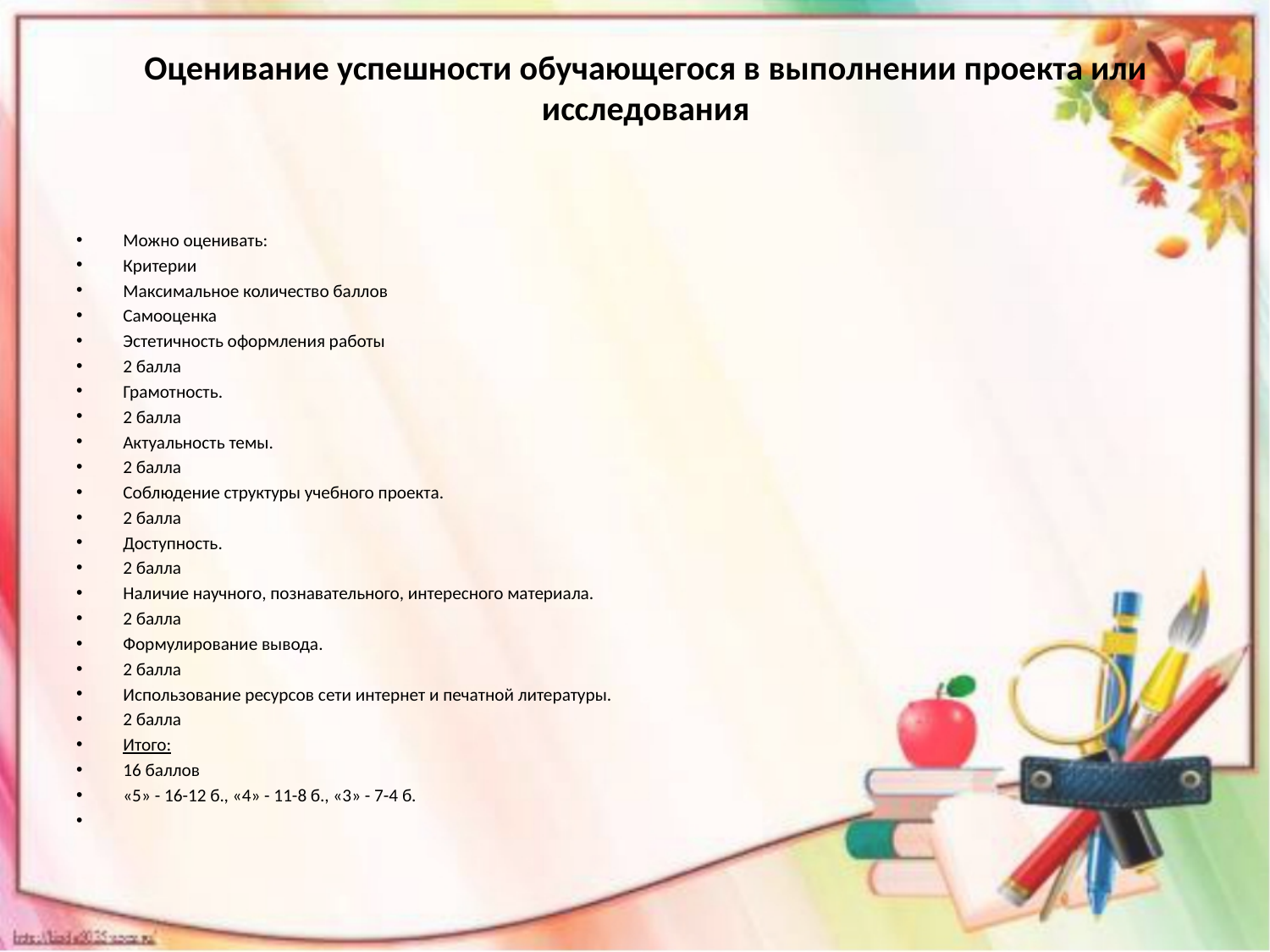

# Оценивание успешности обучающегося в выполнении проекта или исследования
Можно оценивать:
Критерии
Максимальное количество баллов
Самооценка
Эстетичность оформления работы
2 балла
Грамотность.
2 балла
Актуальность темы.
2 балла
Соблюдение структуры учебного проекта.
2 балла
Доступность.
2 балла
Наличие научного, познавательного, интересного материала.
2 балла
Формулирование вывода.
2 балла
Использование ресурсов сети интернет и печатной литературы.
2 балла
Итого:
16 баллов
«5» - 16-12 б., «4» - 11-8 б., «3» - 7-4 б.